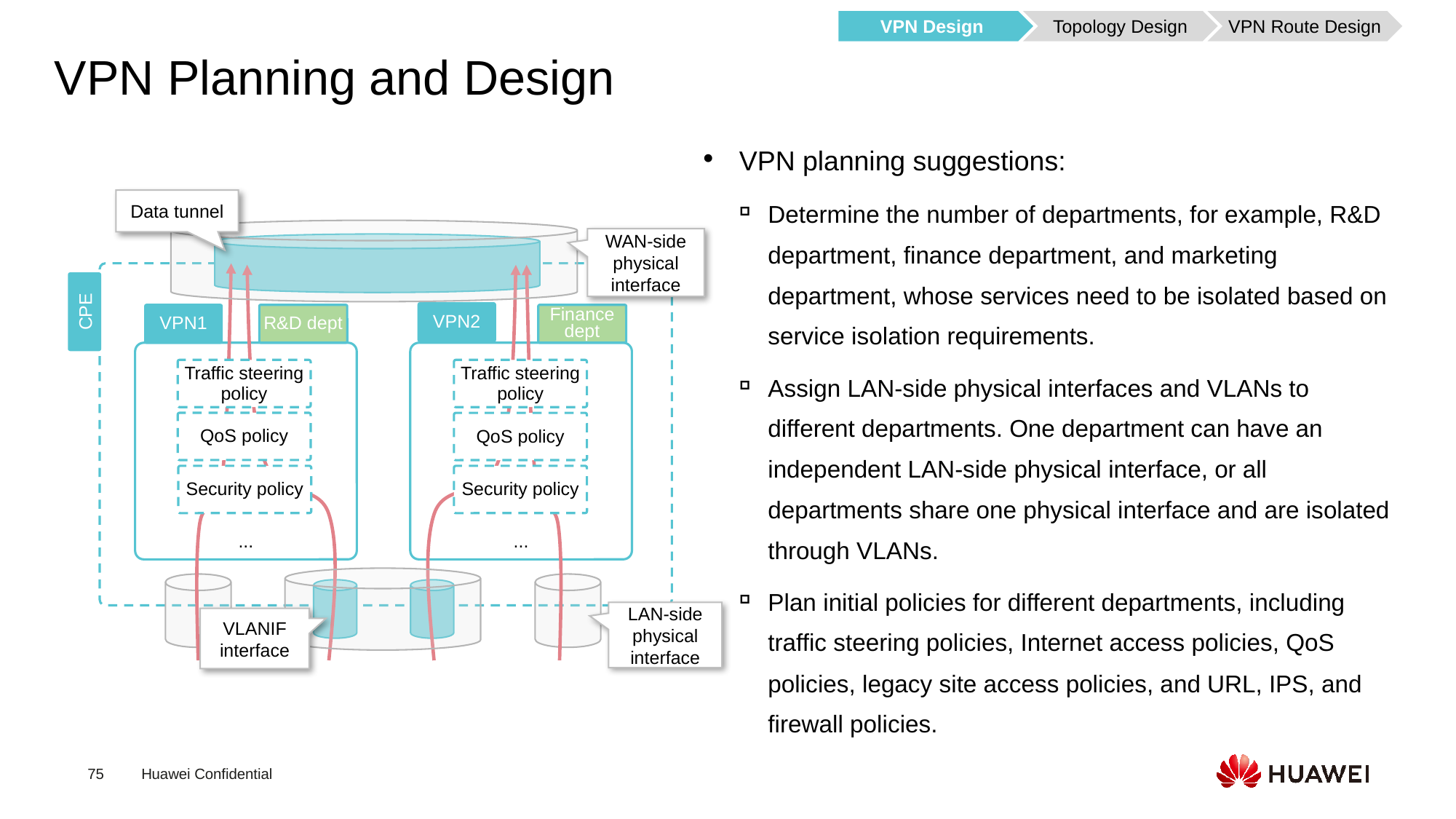

VPN Design
Topology Design
VPN Route Design
# VPN Planning and Design
VPN planning suggestions:
Determine the number of departments, for example, R&D department, finance department, and marketing department, whose services need to be isolated based on service isolation requirements.
Assign LAN-side physical interfaces and VLANs to different departments. One department can have an independent LAN-side physical interface, or all departments share one physical interface and are isolated through VLANs.
Plan initial policies for different departments, including traffic steering policies, Internet access policies, QoS policies, legacy site access policies, and URL, IPS, and firewall policies.
Data tunnel

WAN-side physical interface

CPE
VPN2
Finance dept
VPN1
R&D dept
...
...
Traffic steering policy
Traffic steering policy
QoS policy
QoS policy
Security policy
Security policy

LAN-side physical interface
VLANIF interface